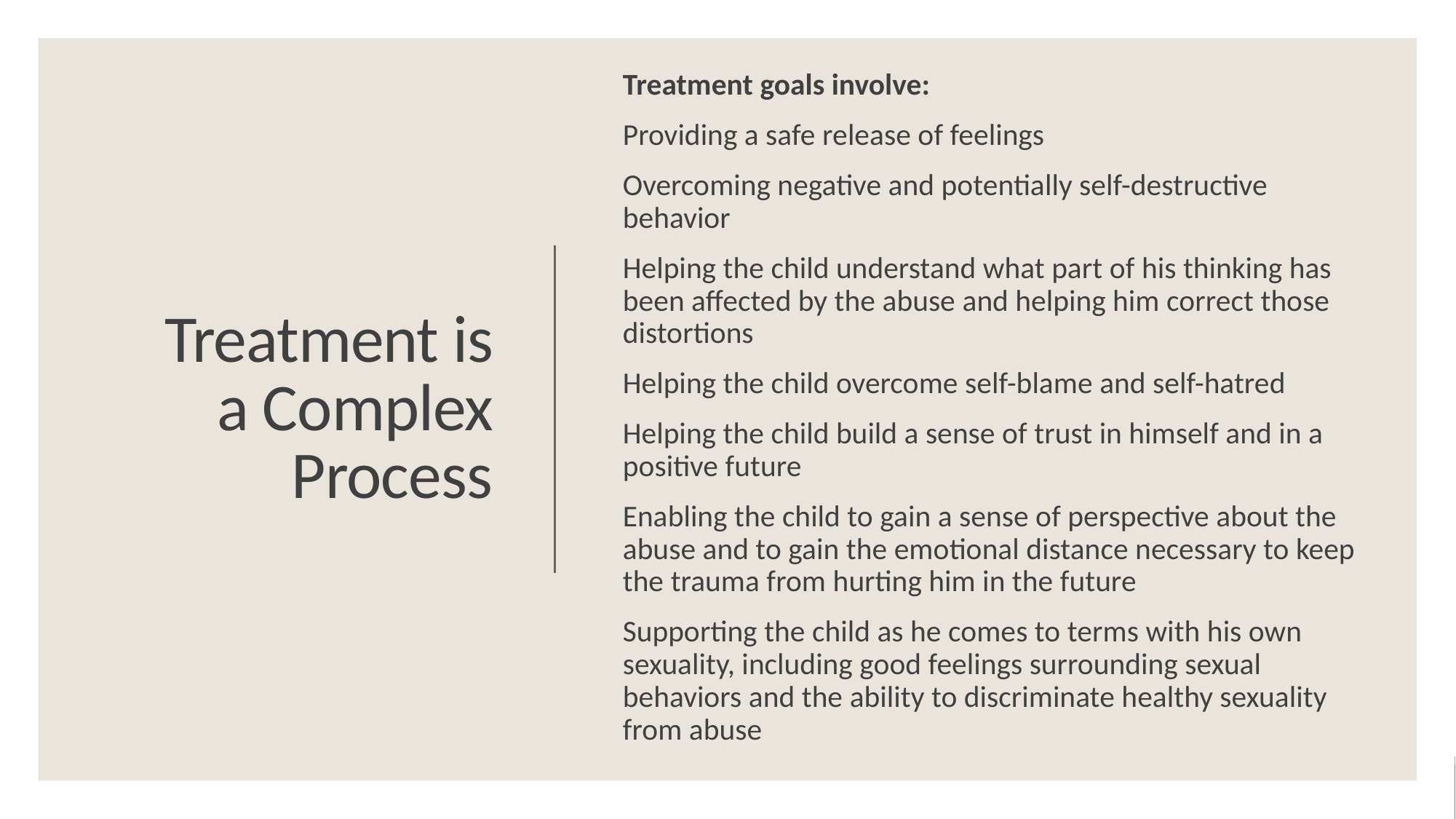

Treatment goals involve:
Providing a safe release of feelings
Overcoming negative and potentially self-destructive behavior
Helping the child understand what part of his thinking has been affected by the abuse and helping him correct those distortions
Helping the child overcome self-blame and self-hatred
Helping the child build a sense of trust in himself and in a positive future
Enabling the child to gain a sense of perspective about the abuse and to gain the emotional distance necessary to keep the trauma from hurting him in the future
Supporting the child as he comes to terms with his own sexuality, including good feelings surrounding sexual behaviors and the ability to discriminate healthy sexuality from abuse

# Treatment is a Complex Process